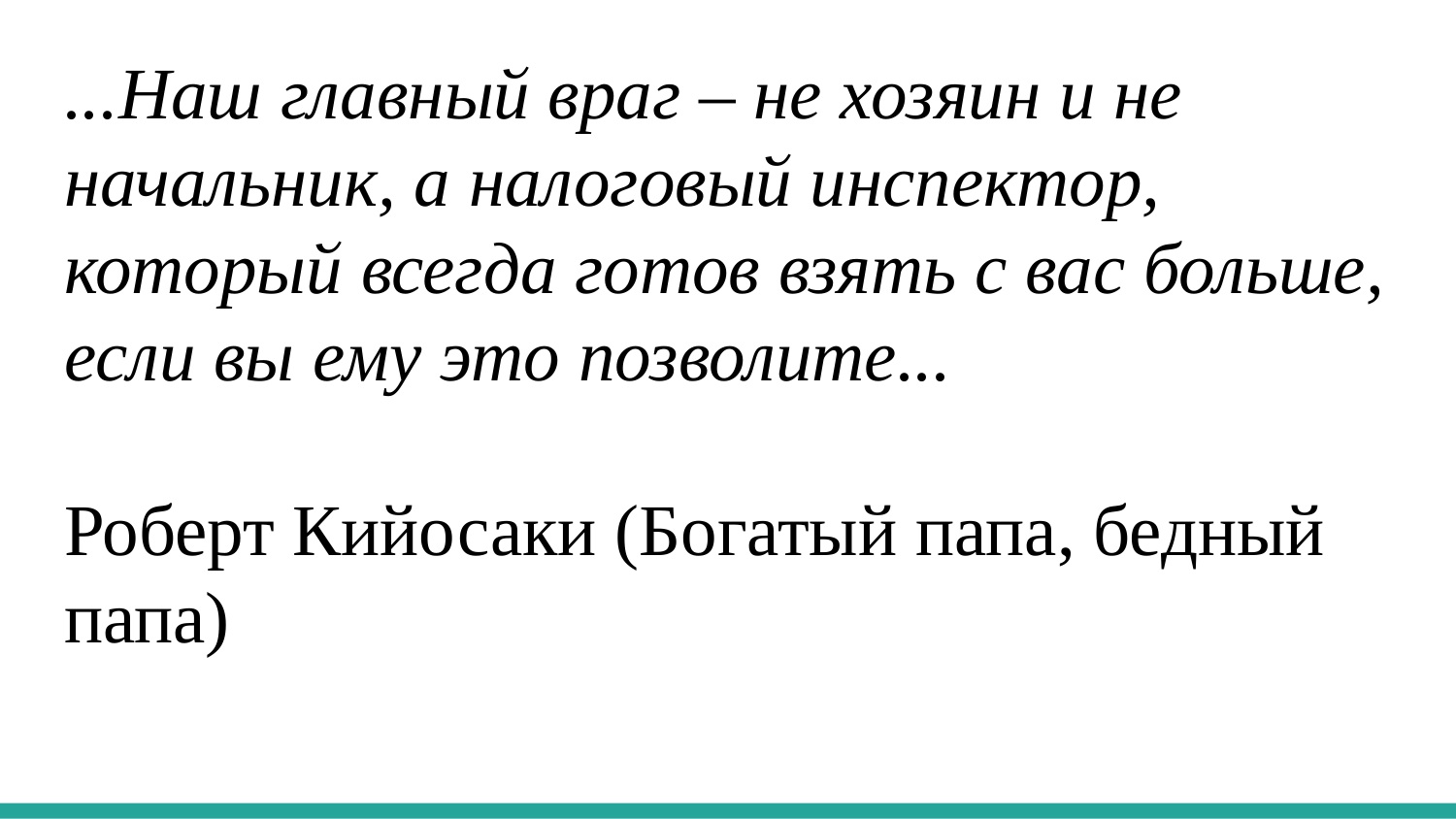

...Наш главный враг – не хозяин и не начальник, а налоговый инспектор, который всегда готов взять с вас больше, если вы ему это позволите...

Роберт Кийосаки (Богатый папа, бедный папа)